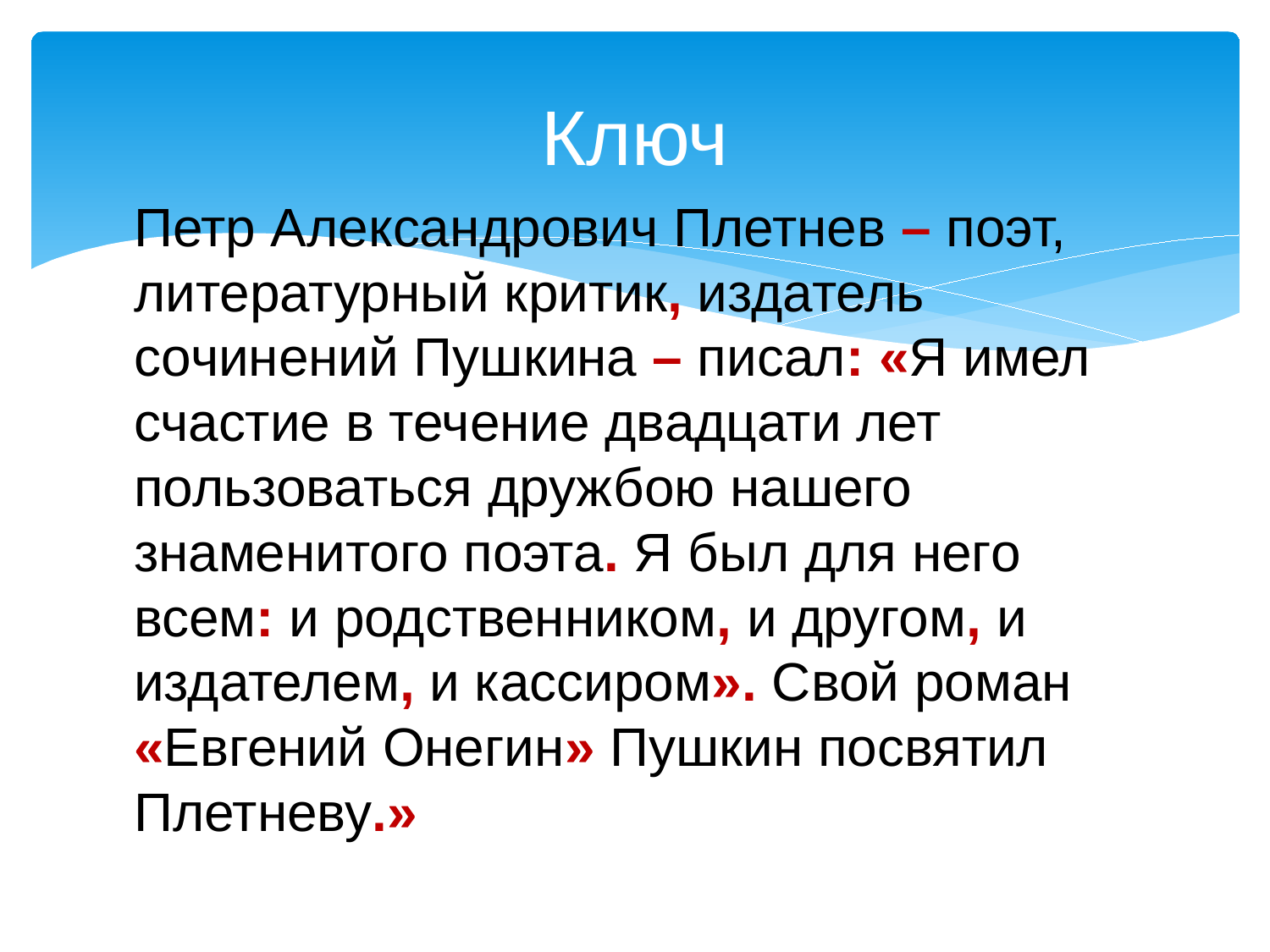

# Ключ
Петр Александрович Плетнев – поэт, литературный критик, издатель сочинений Пушкина – писал: «Я имел счастие в течение двадцати лет пользоваться дружбою нашего знаменитого поэта. Я был для него всем: и родственником, и другом, и издателем, и кассиром». Свой роман «Евгений Онегин» Пушкин посвятил Плетневу.»